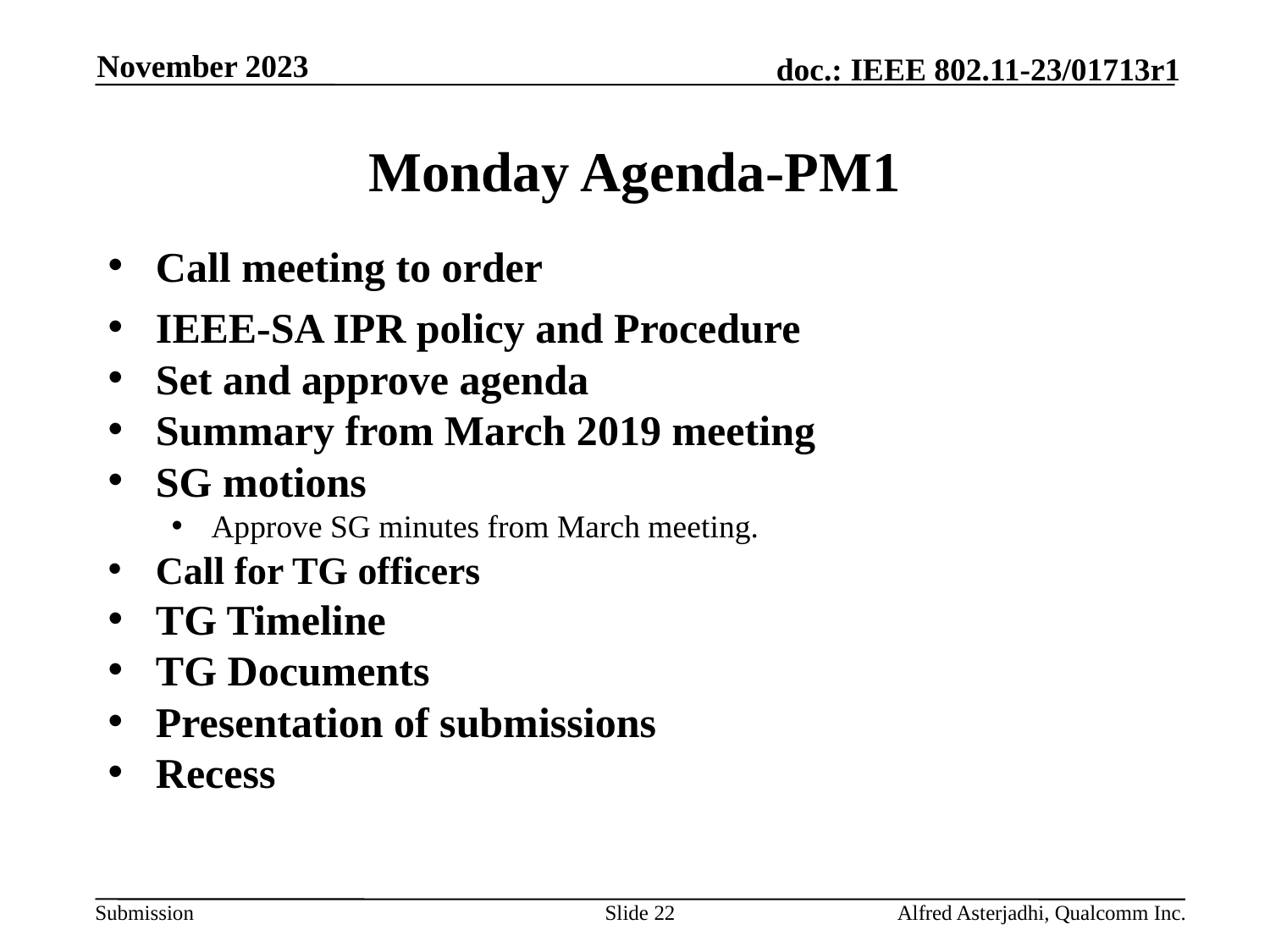

November 2023
# Monday Agenda-PM1
Call meeting to order
IEEE-SA IPR policy and Procedure
Set and approve agenda
Summary from March 2019 meeting
SG motions
Approve SG minutes from March meeting.
Call for TG officers
TG Timeline
TG Documents
Presentation of submissions
Recess
Slide 22
Alfred Asterjadhi, Qualcomm Inc.